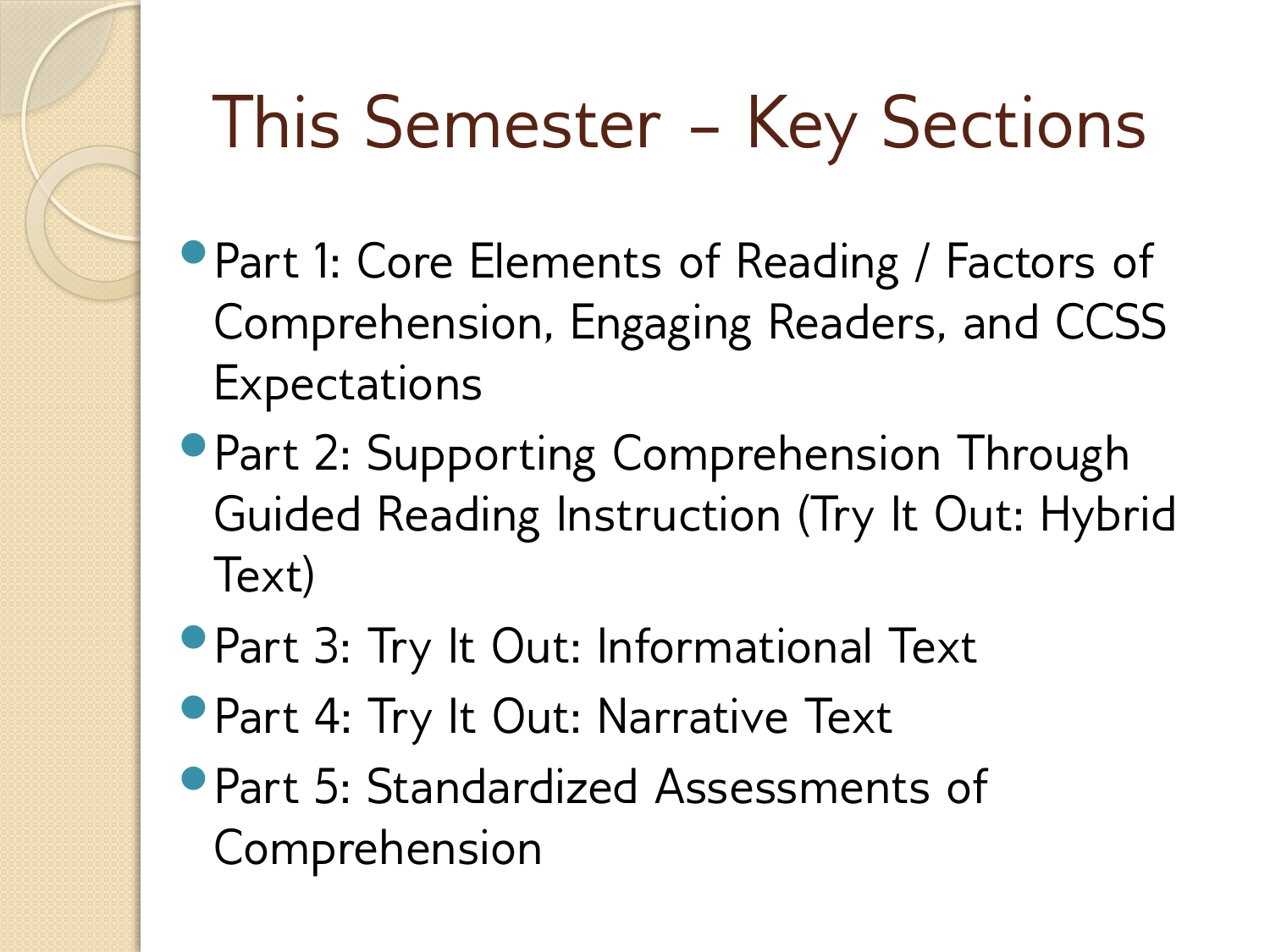

# This Semester – Key Sections
Part 1: Core Elements of Reading / Factors of Comprehension, Engaging Readers, and CCSS Expectations
Part 2: Supporting Comprehension Through Guided Reading Instruction (Try It Out: Hybrid Text)
Part 3: Try It Out: Informational Text
Part 4: Try It Out: Narrative Text
Part 5: Standardized Assessments of Comprehension